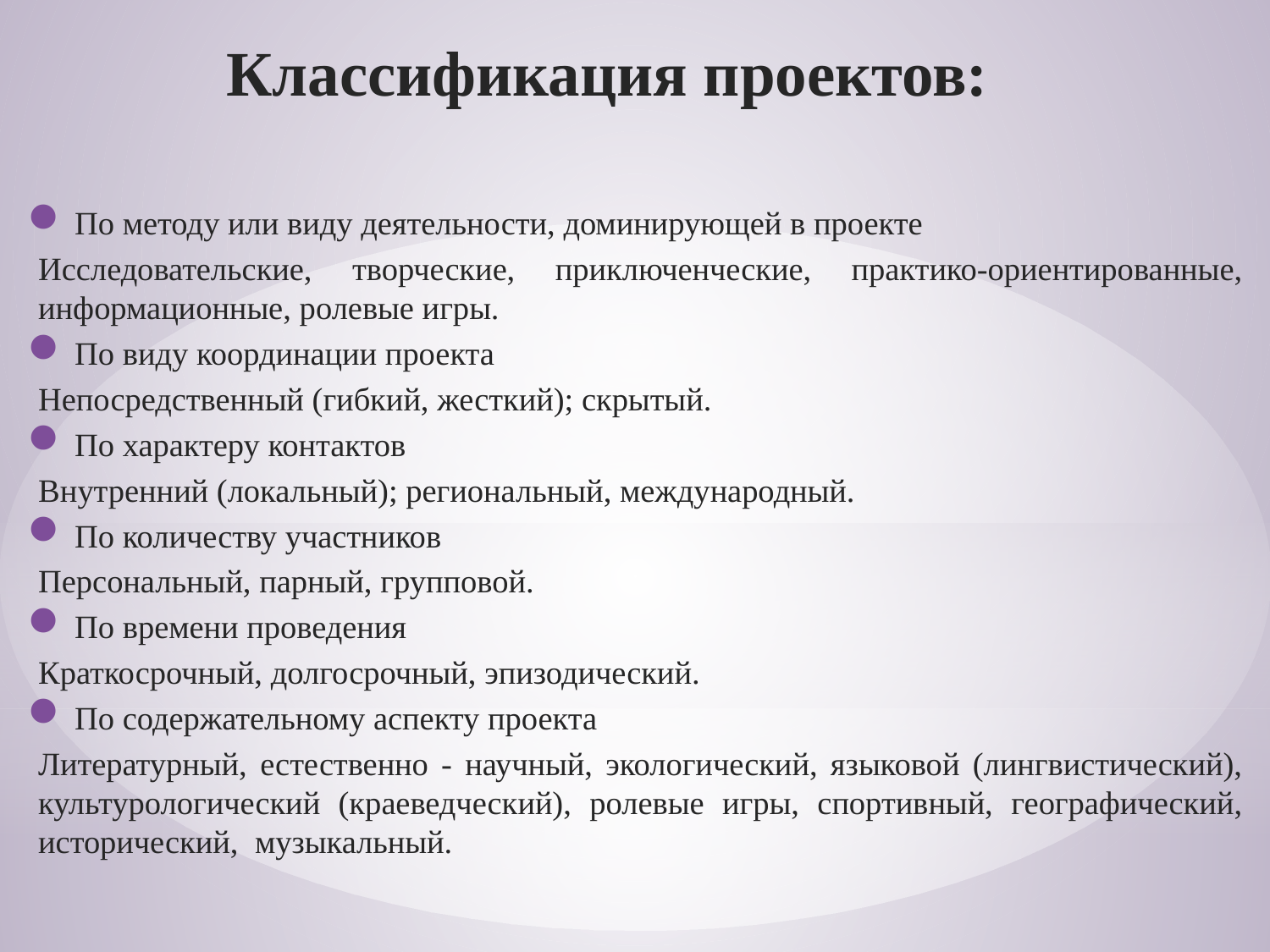

# Классификация проектов:
По методу или виду деятельности, доминирующей в проекте
Исследовательские, творческие, приключенческие, практико-ориентированные, информационные, ролевые игры.
По виду координации проекта
Непосредственный (гибкий, жесткий); скрытый.
По характеру контактов
Внутренний (локальный); региональный, международный.
По количеству участников
Персональный, парный, групповой.
По времени проведения
Краткосрочный, долгосрочный, эпизодический.
По содержательному аспекту проекта
Литературный, естественно - научный, экологический, языковой (лингвистический), культурологический (краеведческий), ролевые игры, спортивный, географический, исторический,  музыкальный.